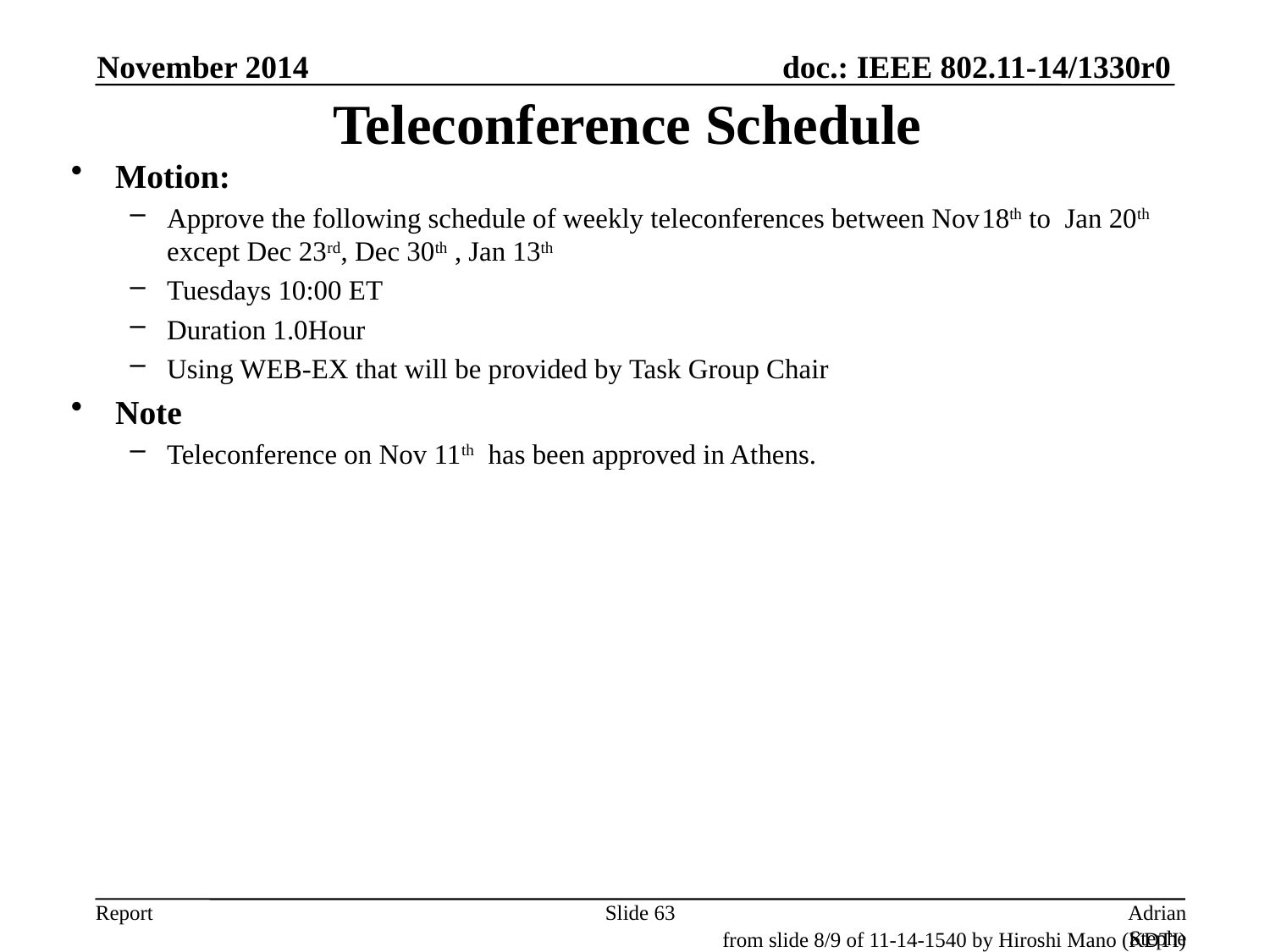

November 2014
# Teleconference Schedule
Motion:
Approve the following schedule of weekly teleconferences between Nov18th to  Jan 20th except Dec 23rd, Dec 30th , Jan 13th
Tuesdays 10:00 ET
Duration 1.0Hour
Using WEB-EX that will be provided by Task Group Chair
Note
Teleconference on Nov 11th  has been approved in Athens.

Slide 63
Adrian Stephens, Intel Corporation
from slide 8/9 of 11-14-1540 by Hiroshi Mano (KDTI)